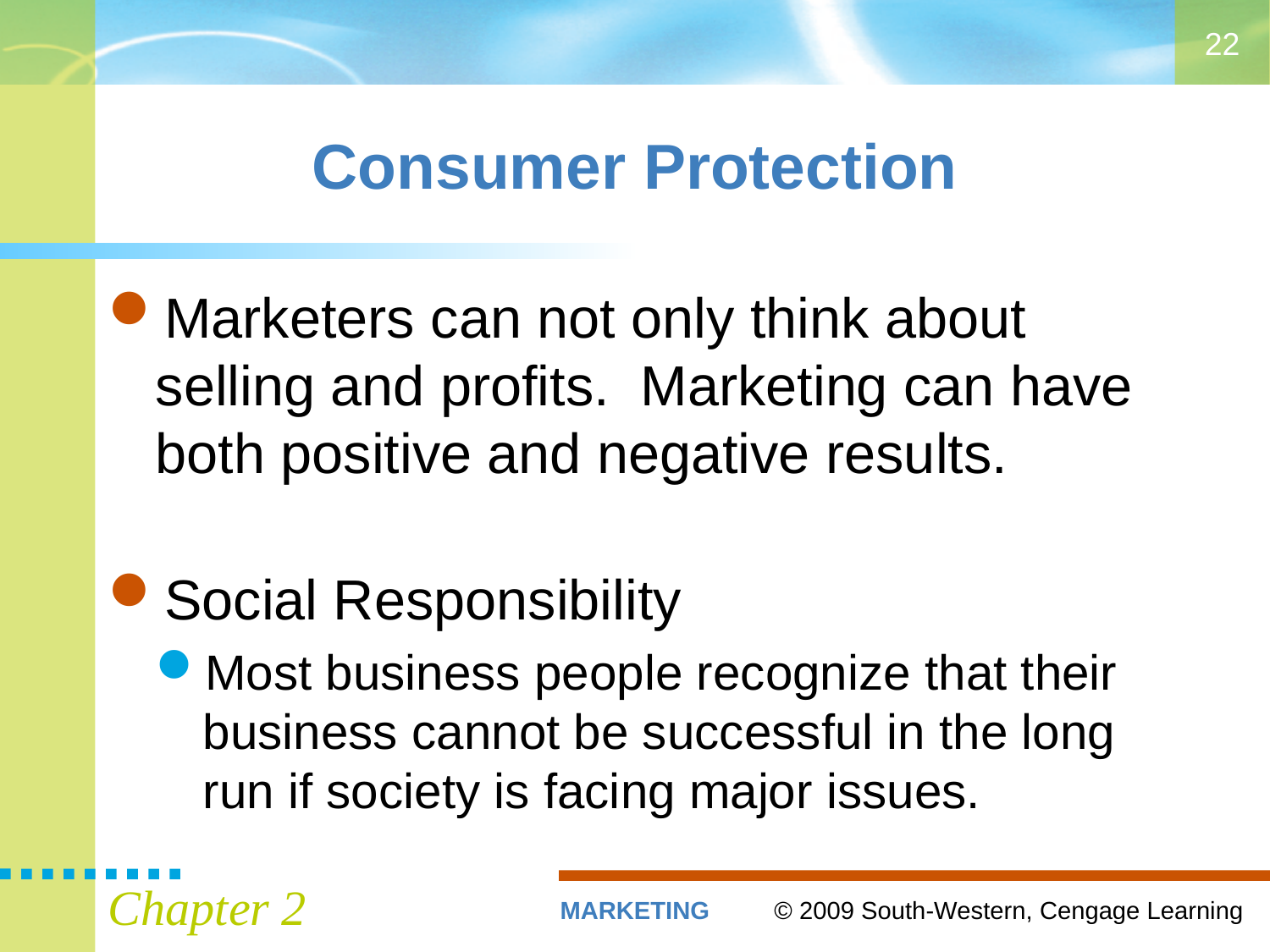

22
# Consumer Protection
Marketers can not only think about selling and profits.  Marketing can have both positive and negative results.
Social Responsibility
Most business people recognize that their business cannot be successful in the long run if society is facing major issues.
Chapter 2